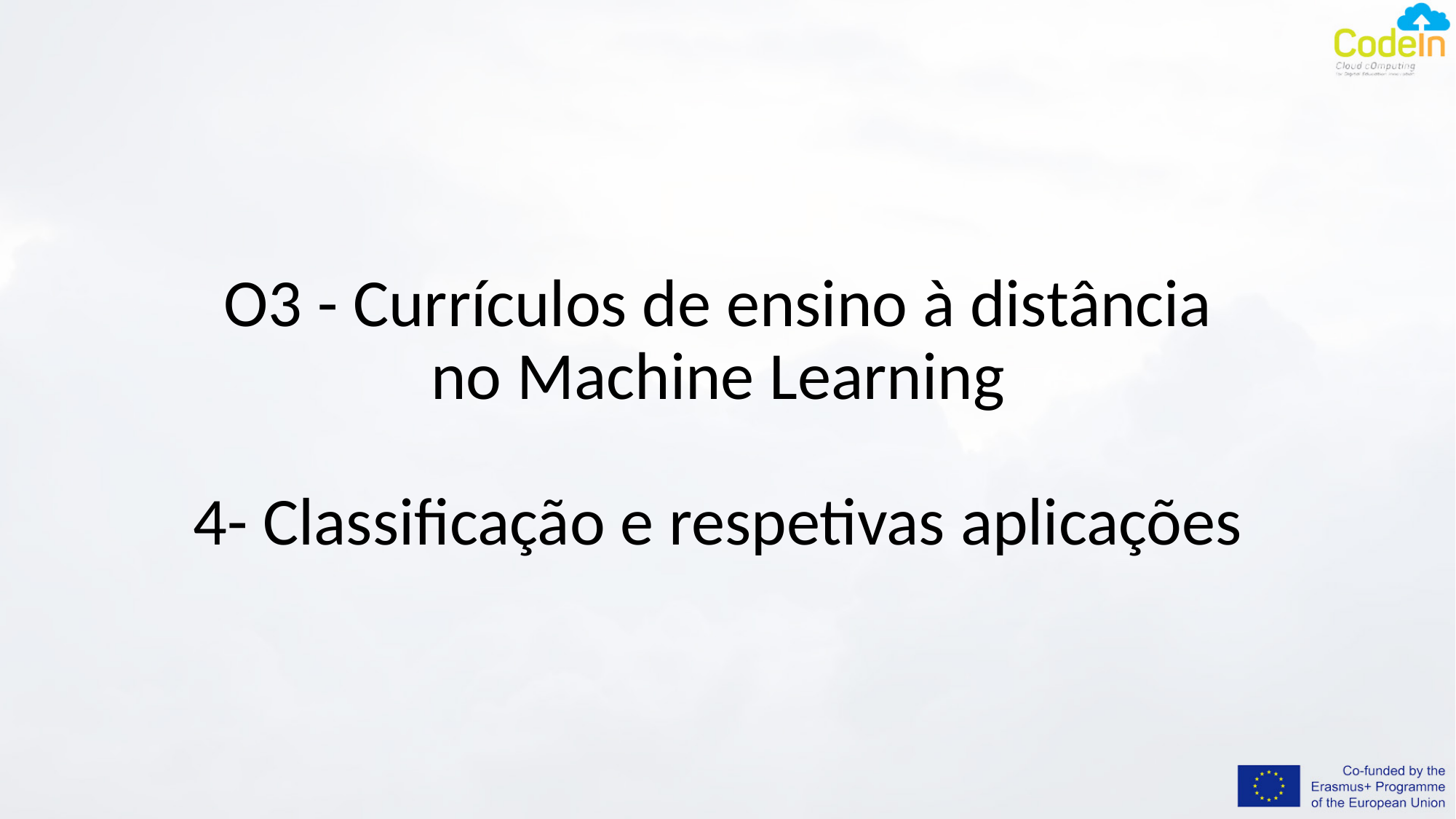

# O3 - Currículos de ensino à distância no Machine Learning 4- Classificação e respetivas aplicações